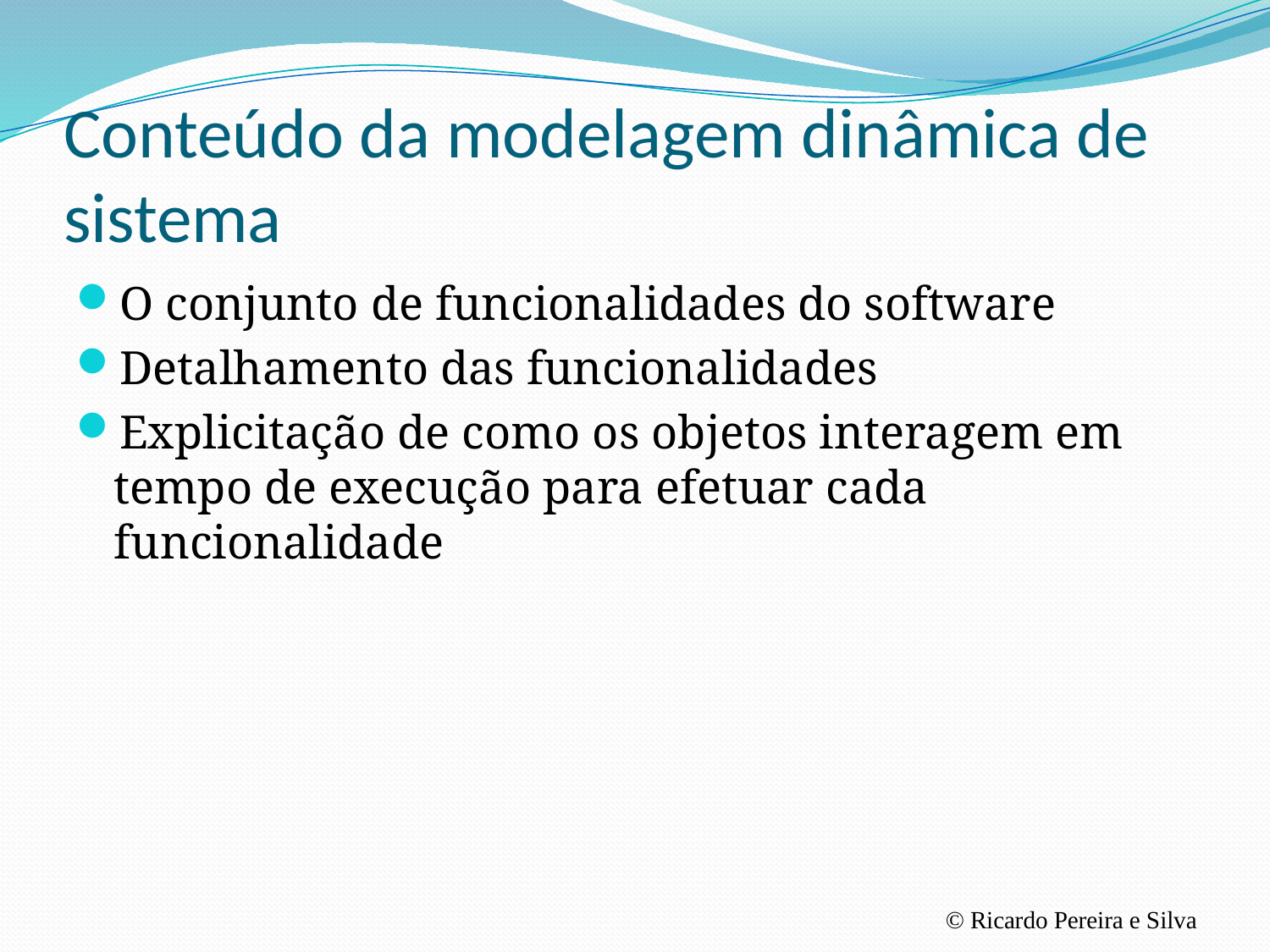

# Conteúdo da modelagem dinâmica de sistema
O conjunto de funcionalidades do software
Detalhamento das funcionalidades
Explicitação de como os objetos interagem em tempo de execução para efetuar cada funcionalidade
© Ricardo Pereira e Silva